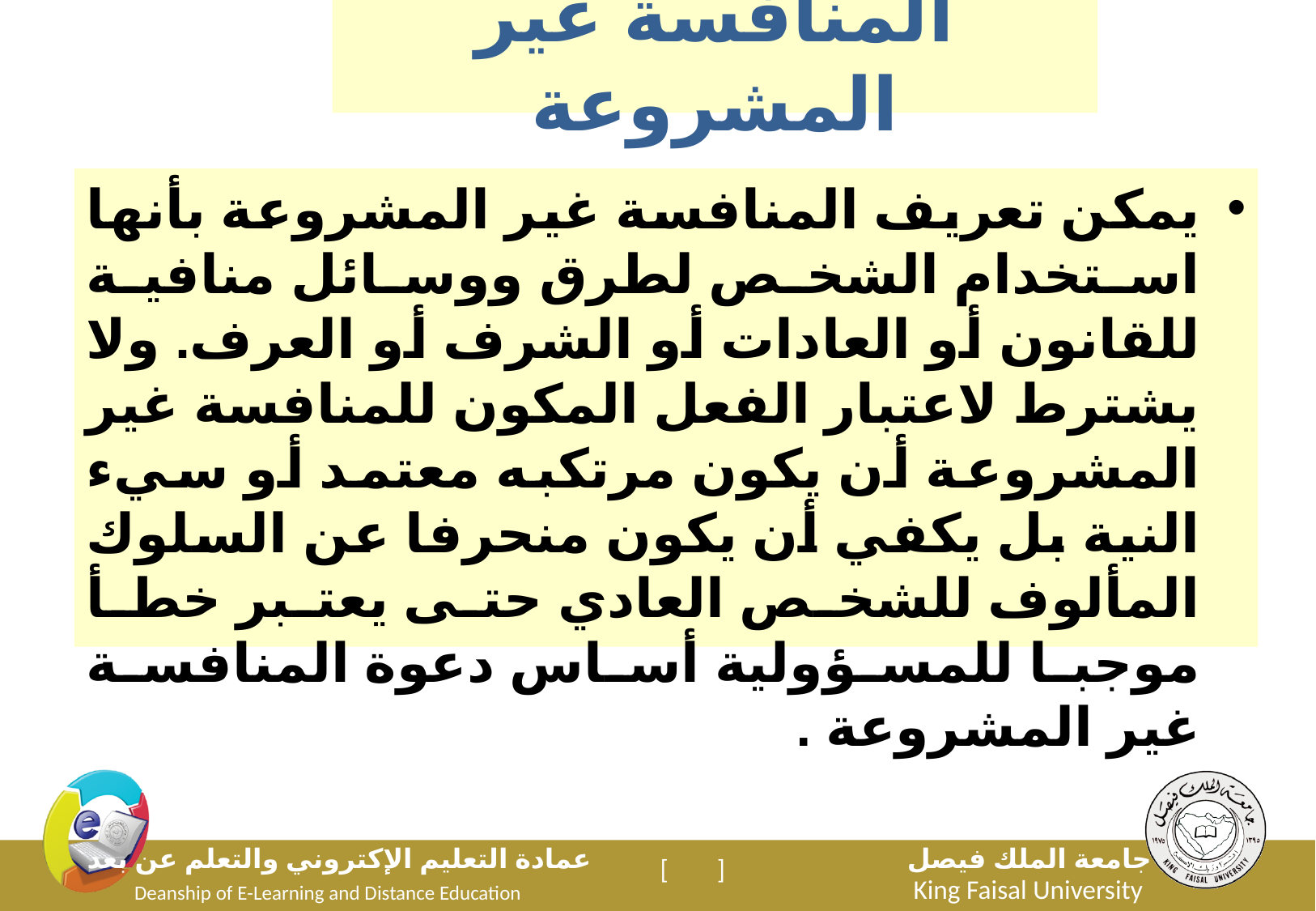

المنافسة غير المشروعة
يمكن تعريف المنافسة غير المشروعة بأنها استخدام الشخص لطرق ووسائل منافية للقانون أو العادات أو الشرف أو العرف. ولا يشترط لاعتبار الفعل المكون للمنافسة غير المشروعة أن يكون مرتكبه معتمد أو سيء النية بل يكفي أن يكون منحرفا عن السلوك المألوف للشخص العادي حتى يعتبر خطأ موجبا للمسؤولية أساس دعوة المنافسة غير المشروعة .